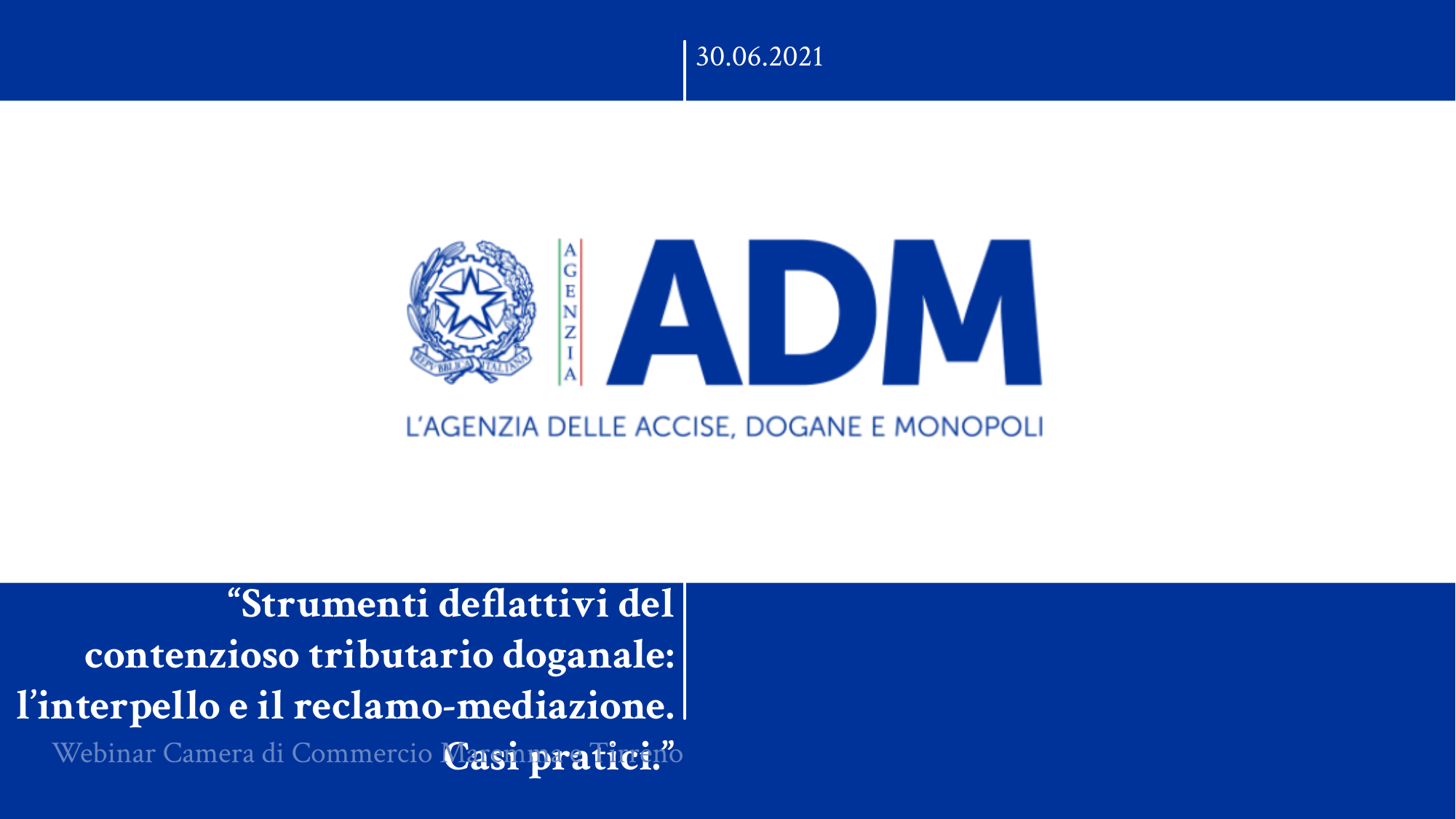

30.06.2021
“Strumenti deflattivi del contenzioso tributario doganale: l’interpello e il reclamo-mediazione. Casi pratici.”
Webinar Camera di Commercio Maremma e Tirreno